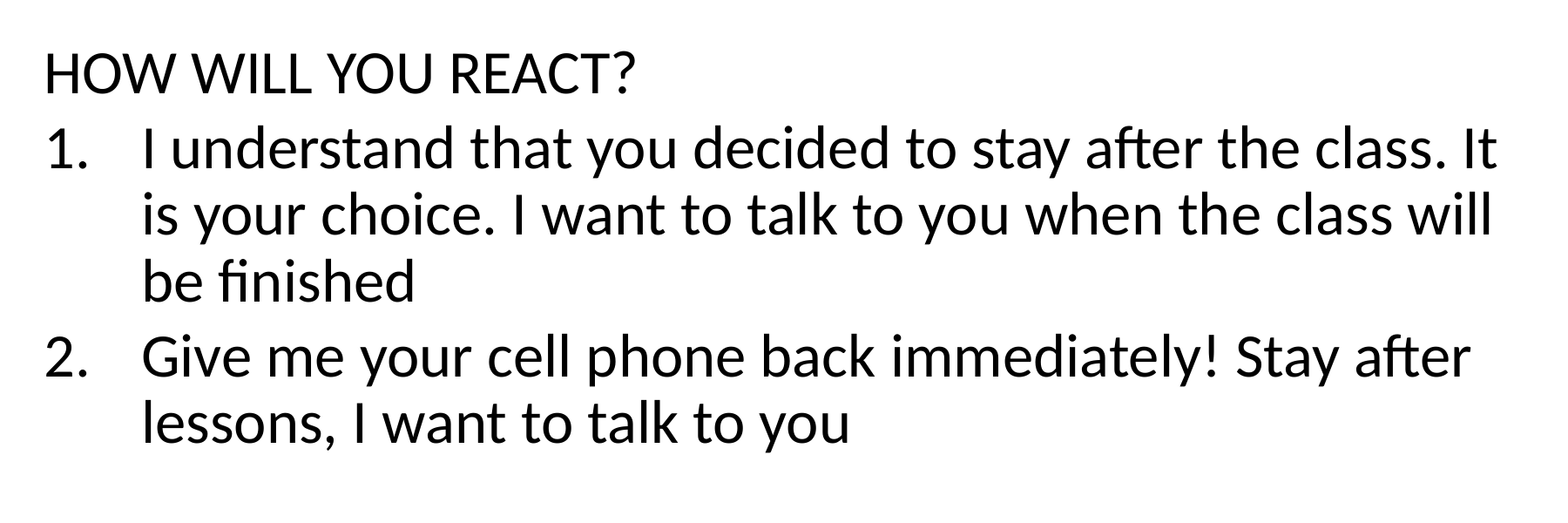

HOW WILL YOU REACT?
I understand that you decided to stay after the class. It is your choice. I want to talk to you when the class will be finished
Give me your cell phone back immediately! Stay after lessons, I want to talk to you